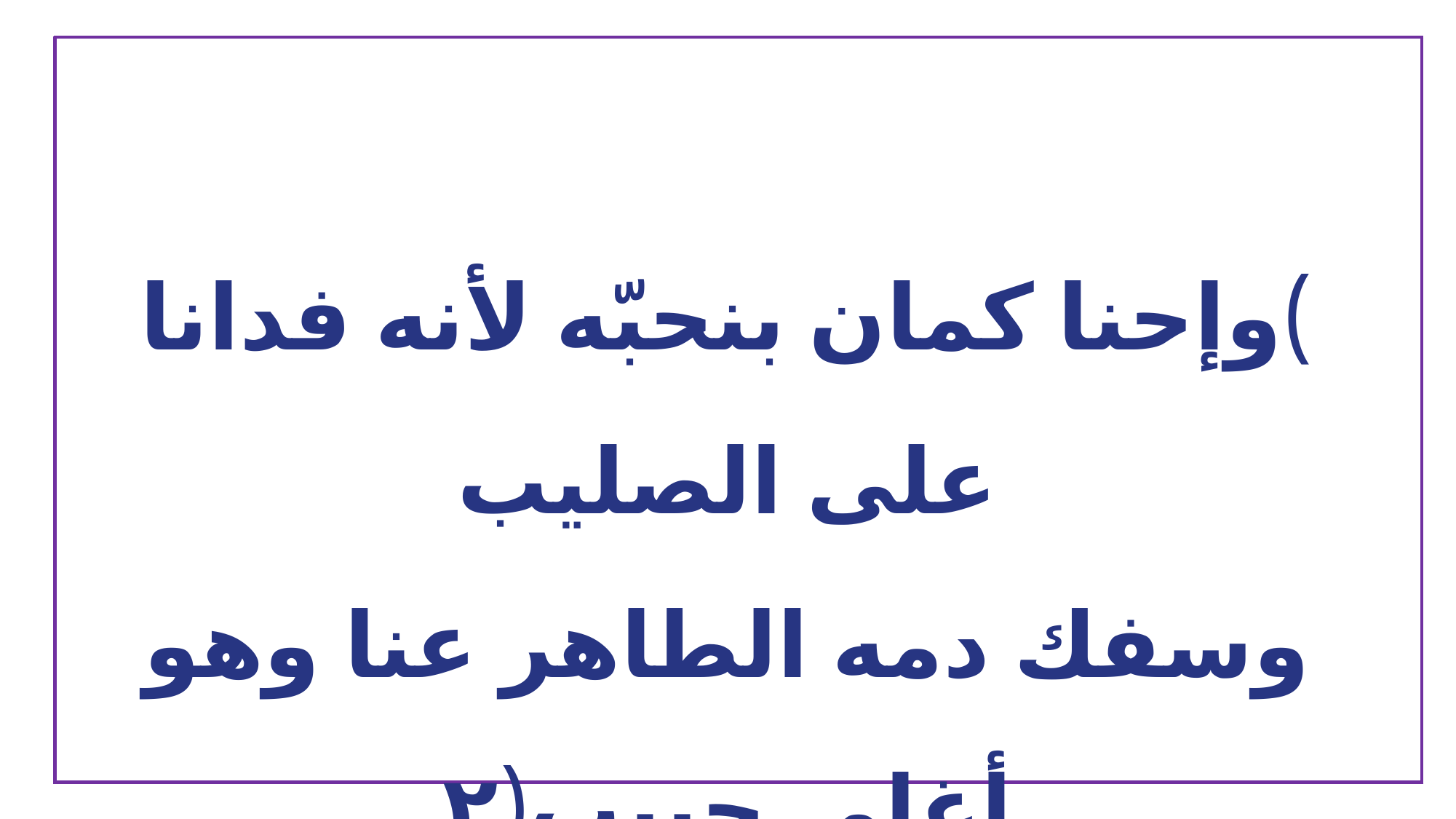

)وإحنا كمان بنحبّه لأنه فدانا على الصليب
وسفك دمه الطاهر عنا وهو أغلى حبيب(٢